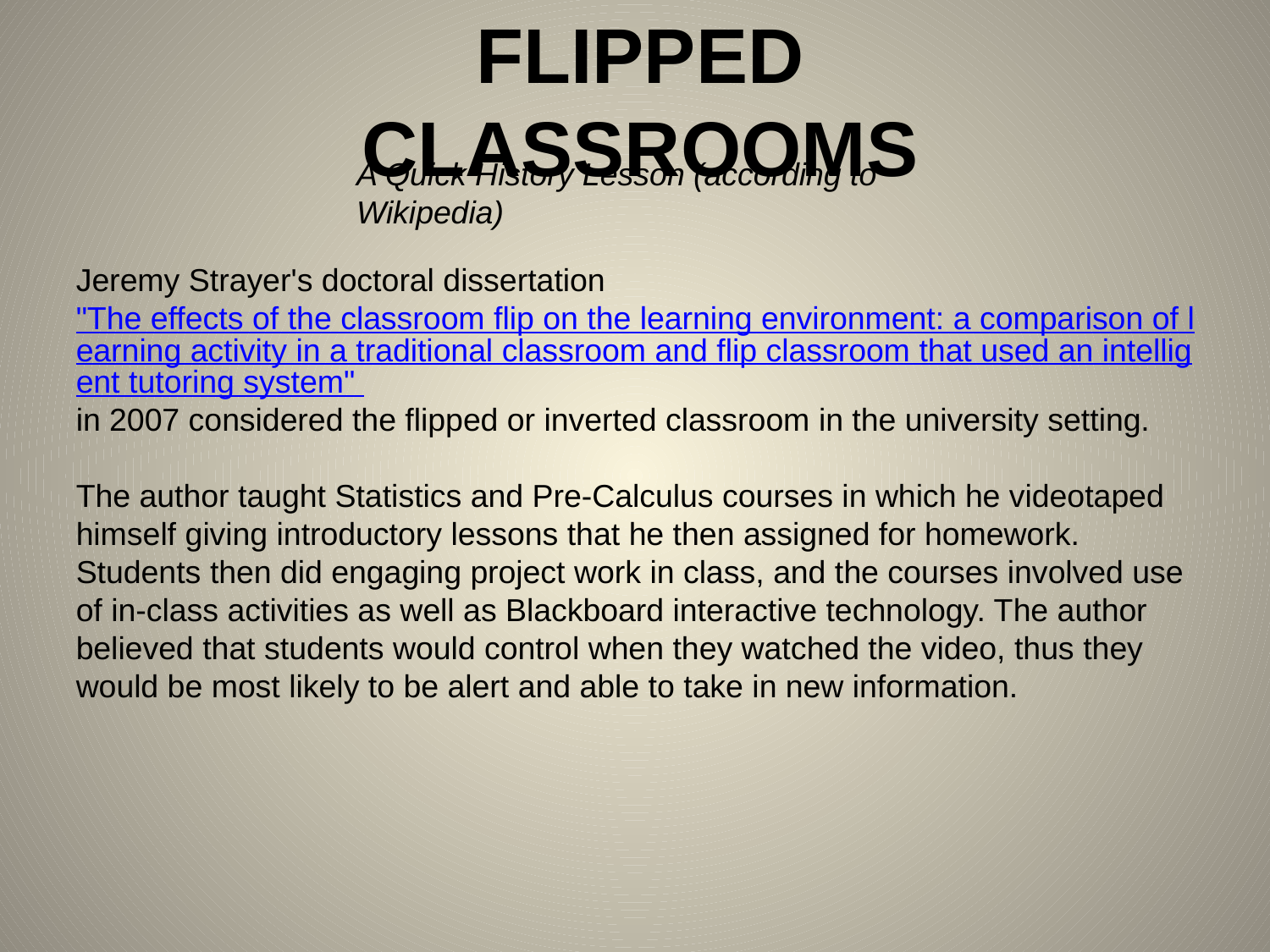

# Flipped Classrooms
A Quick History Lesson (according to Wikipedia)
Jeremy Strayer's doctoral dissertation "The effects of the classroom flip on the learning environment: a comparison of learning activity in a traditional classroom and flip classroom that used an intelligent tutoring system" in 2007 considered the flipped or inverted classroom in the university setting.

The author taught Statistics and Pre-Calculus courses in which he videotaped himself giving introductory lessons that he then assigned for homework. Students then did engaging project work in class, and the courses involved use of in-class activities as well as Blackboard interactive technology. The author believed that students would control when they watched the video, thus they would be most likely to be alert and able to take in new information.